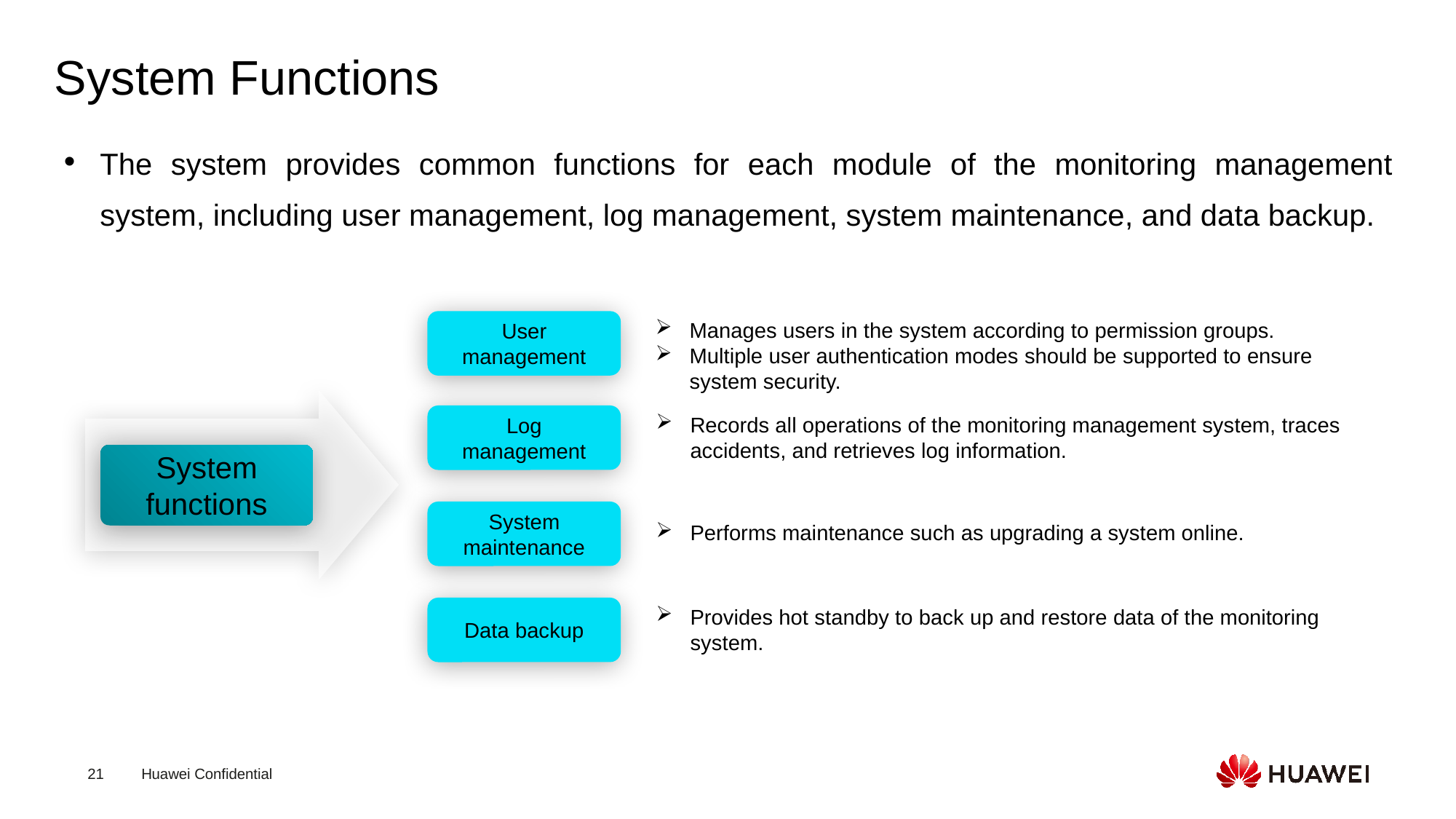

# System Functions
The system provides common functions for each module of the monitoring management system, including user management, log management, system maintenance, and data backup.

User management

Manages users in the system according to permission groups.
Multiple user authentication modes should be supported to ensure system security.

Log management

Records all operations of the monitoring management system, traces accidents, and retrieves log information.
System functions

System maintenance

Performs maintenance such as upgrading a system online.

Provides hot standby to back up and restore data of the monitoring system.
Data backup